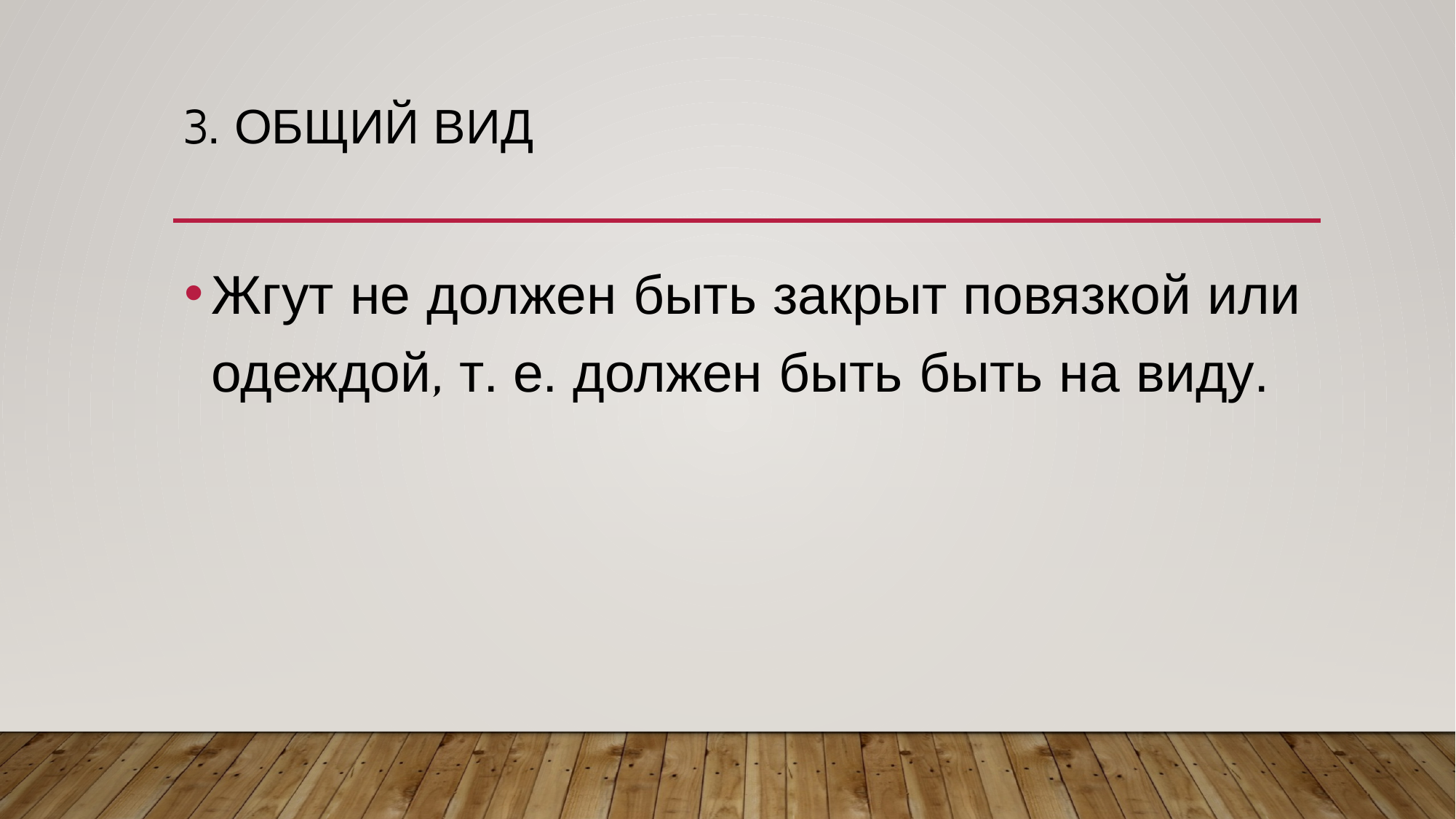

# 3. Общий вид
Жгут не должен быть закрыт повязкой или одеждой, т. е. должен быть быть на виду.